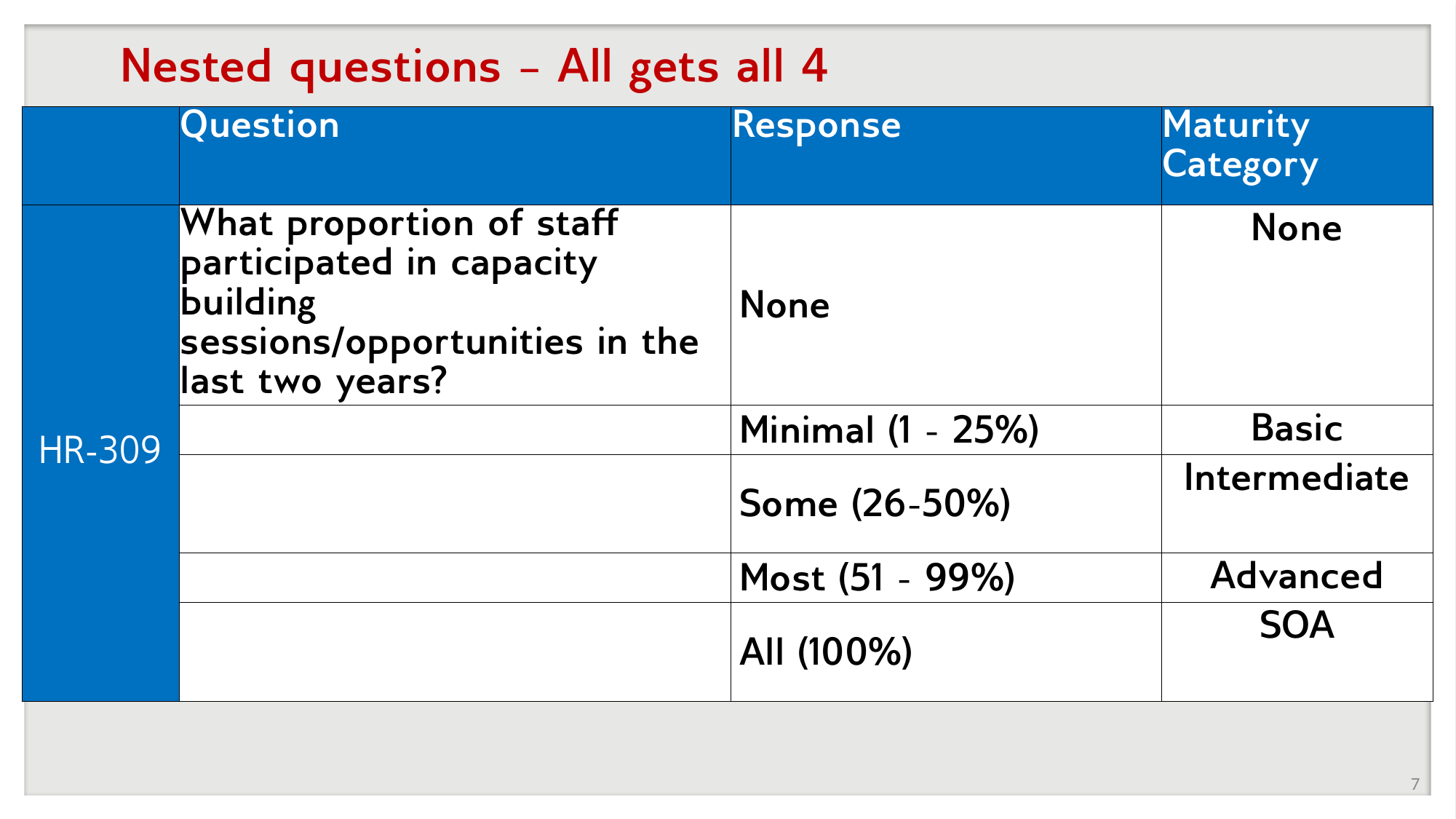

# Nested questions – All gets all 4
|  | Question | Response | Maturity Category |
| --- | --- | --- | --- |
| HR-309 | What proportion of staff participated in capacity building sessions/opportunities in the last two years? | None | None |
|  |  | Minimal (1 - 25%) | Basic |
|  |  | Some (26-50%) | Intermediate |
|  |  | Most (51 - 99%) | Advanced |
|  |  | All (100%) | SOA |
7